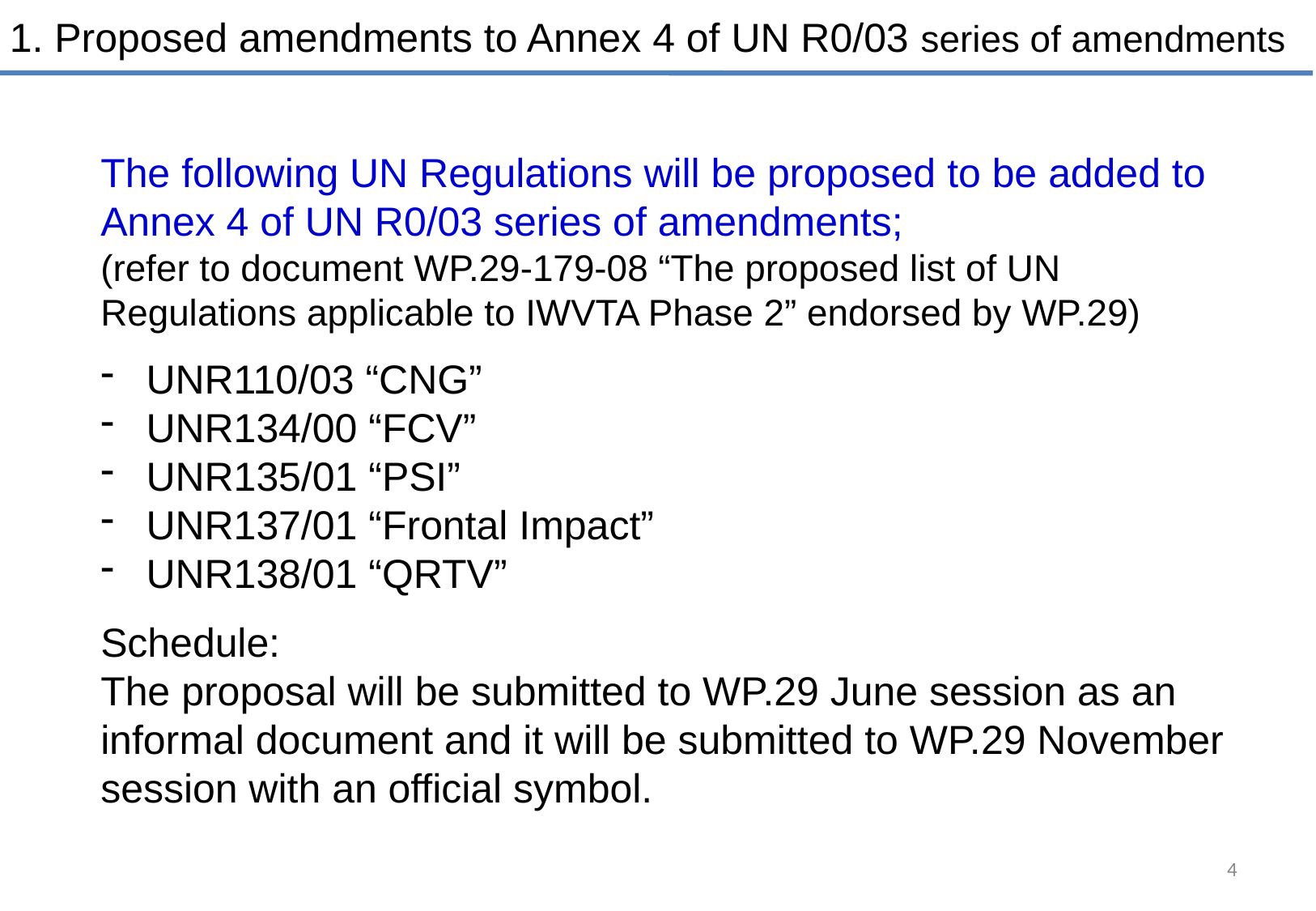

1. Proposed amendments to Annex 4 of UN R0/03 series of amendments

The following UN Regulations will be proposed to be added to Annex 4 of UN R0/03 series of amendments;
(refer to document WP.29-179-08 “The proposed list of UN Regulations applicable to IWVTA Phase 2” endorsed by WP.29)

UNR110/03 “CNG”
UNR134/00 “FCV”
UNR135/01 “PSI”
UNR137/01 “Frontal Impact”
UNR138/01 “QRTV”

Schedule:
The proposal will be submitted to WP.29 June session as an informal document and it will be submitted to WP.29 November session with an official symbol.
4